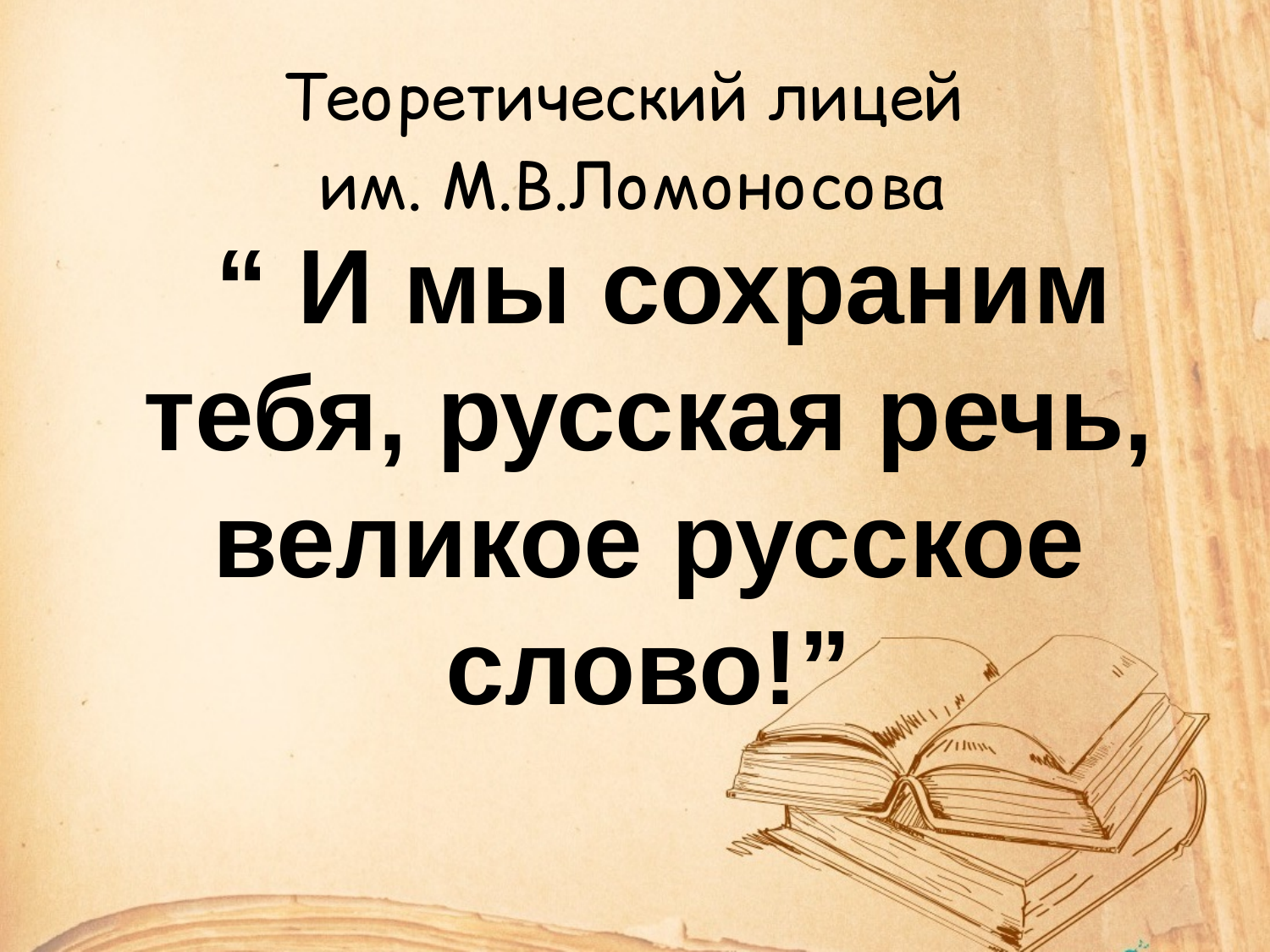

Теоретический лицей
им. М.В.Ломоносова
# “ И мы сохраним тебя, русская речь, великое русское слово!”